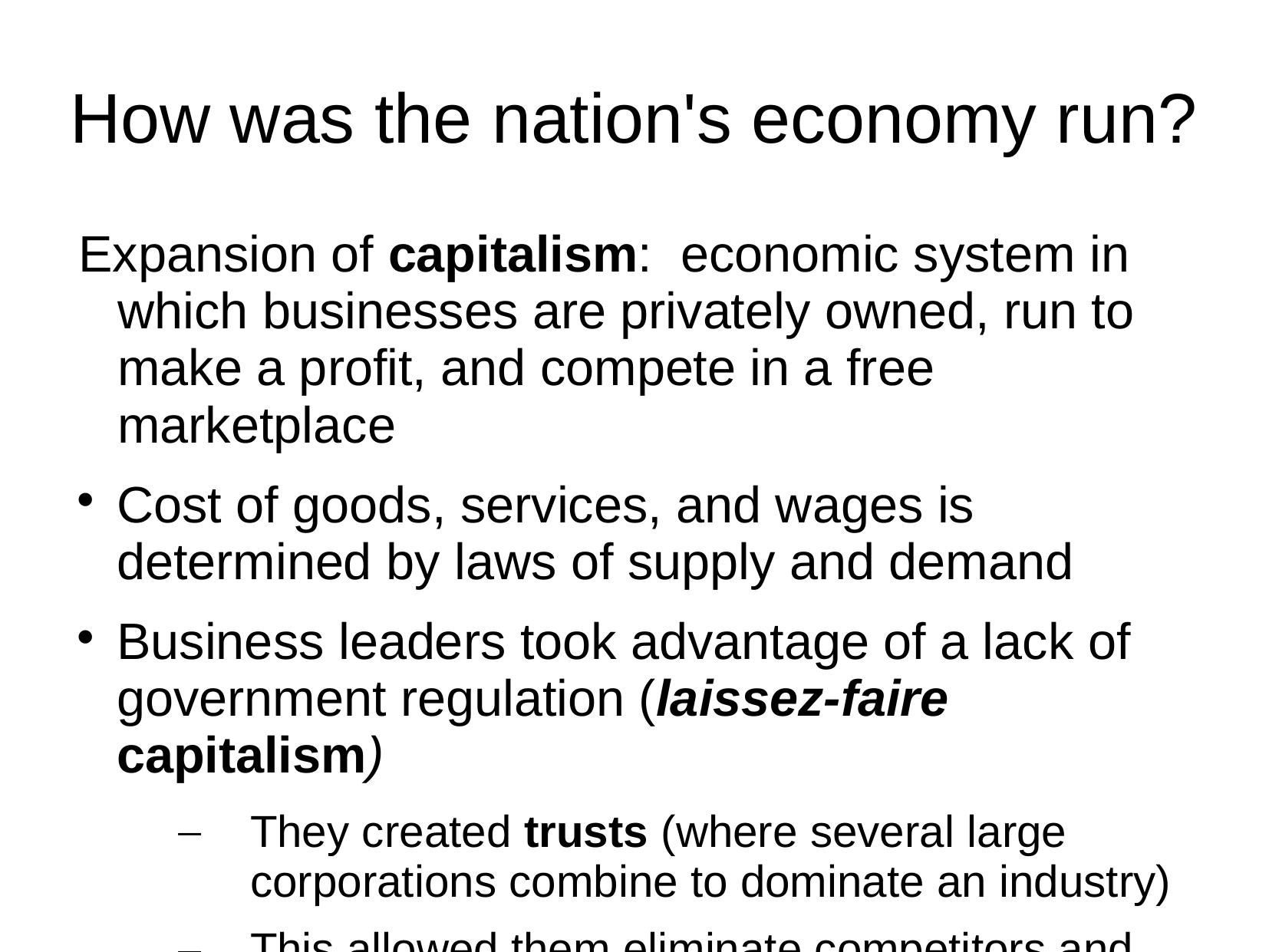

# How was the nation's economy run?
Expansion of capitalism:  economic system in which businesses are privately owned, run to make a profit, and compete in a free marketplace
Cost of goods, services, and wages is determined by laws of supply and demand
Business leaders took advantage of a lack of government regulation (laissez-faire capitalism)
They created trusts (where several large corporations combine to dominate an industry)
This allowed them eliminate competitors and keep costs (such as wages) very low.